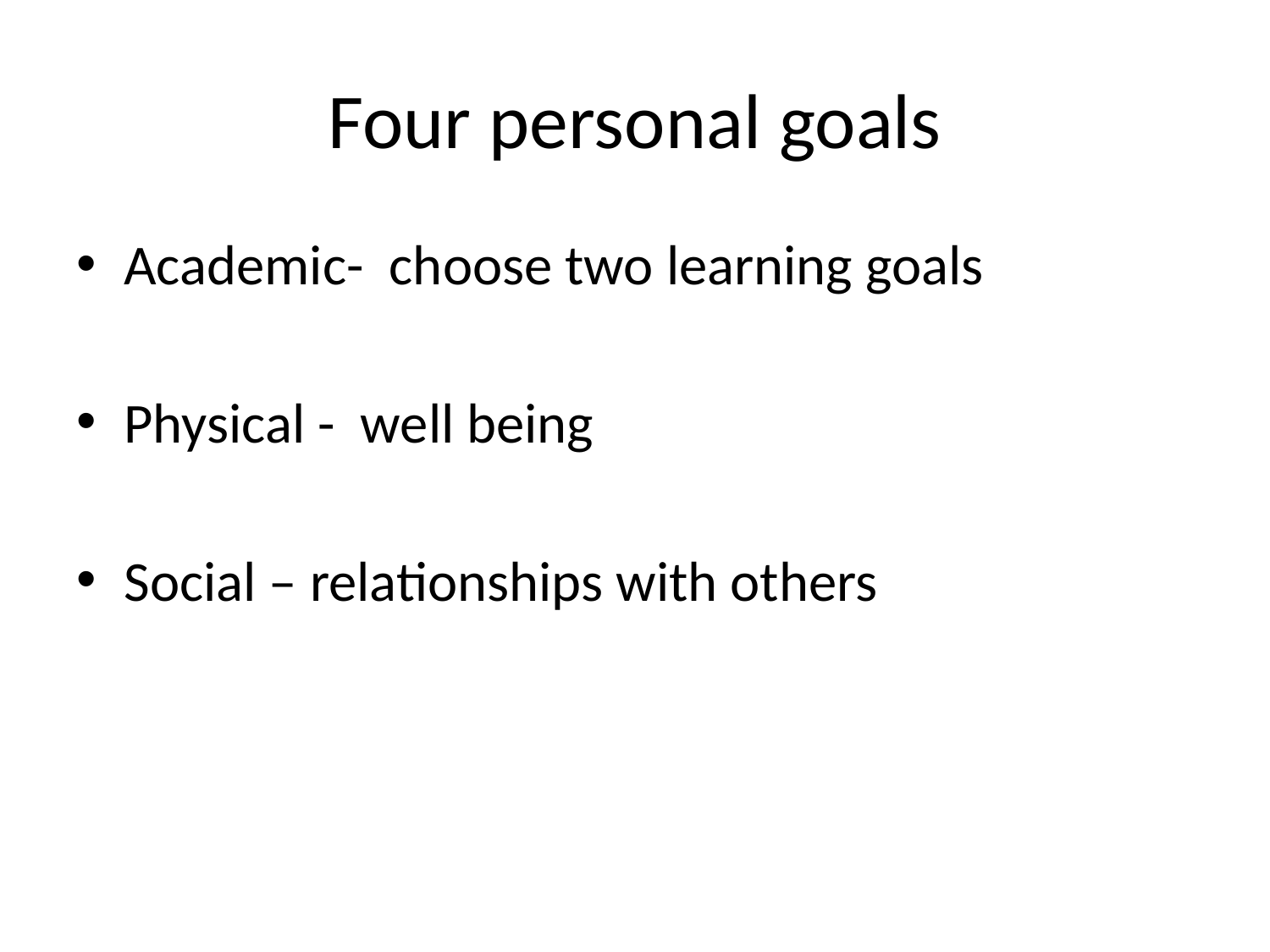

# Four personal goals
Academic-  choose two learning goals

Physical -  well being

Social – relationships with others